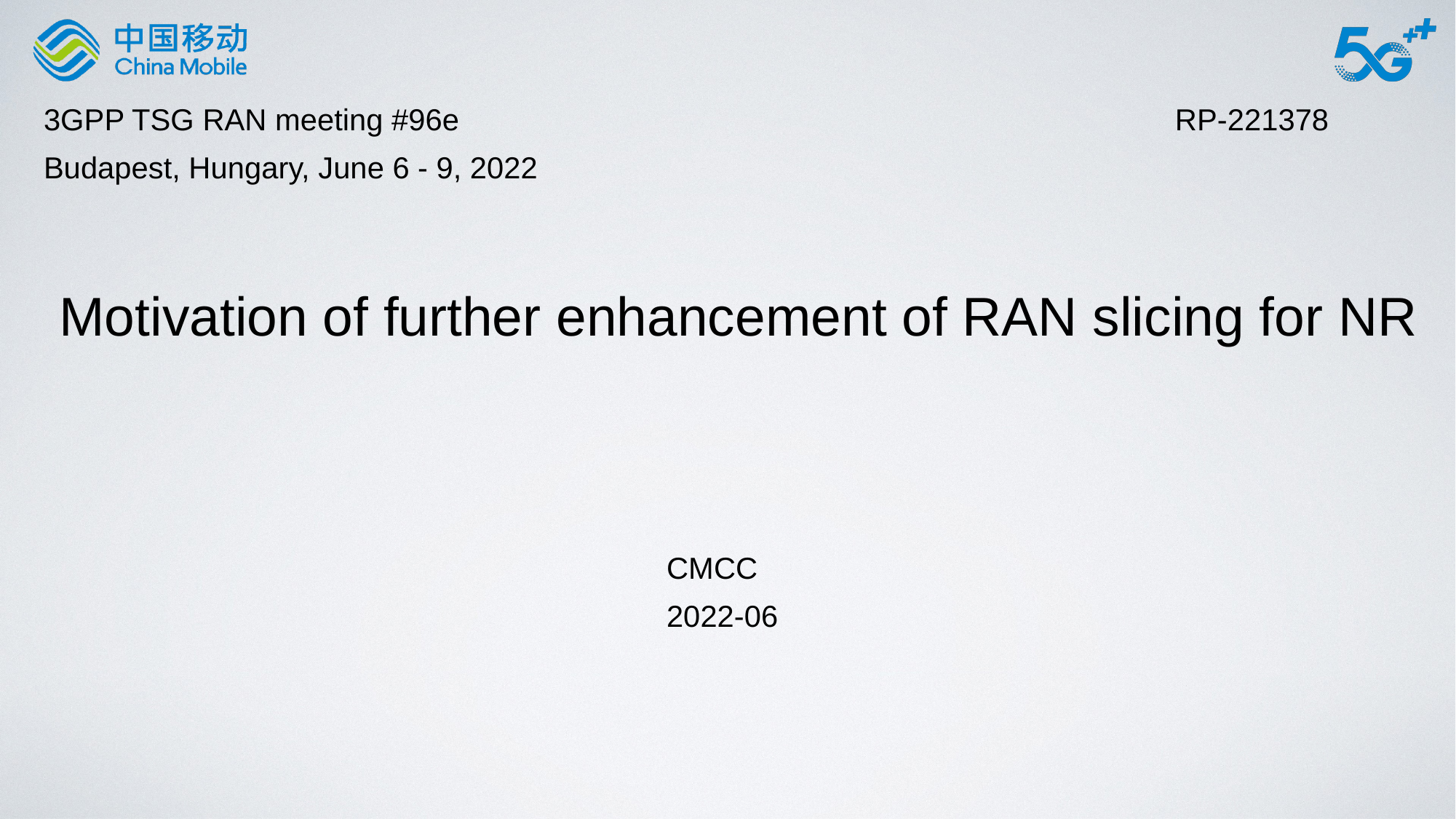

3GPP TSG RAN meeting #96e		                                                                      RP-221378
Budapest, Hungary, June 6 - 9, 2022
Motivation of further enhancement of RAN slicing for NR
CMCC
2022-06